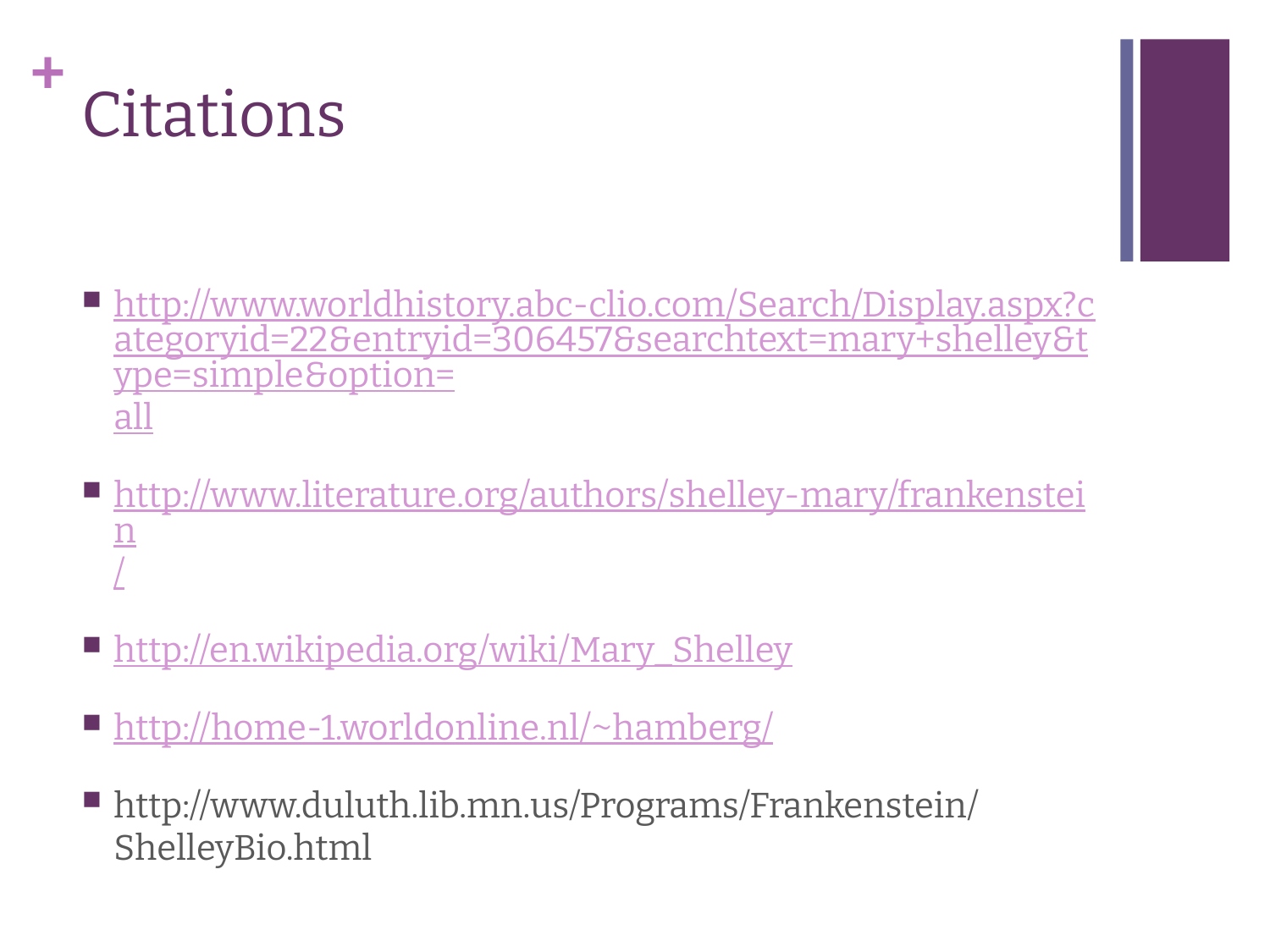

# Citations
http://www.worldhistory.abc-clio.com/Search/Display.aspx?categoryid=22&entryid=306457&searchtext=mary+shelley&type=simple&option=all
http://www.literature.org/authors/shelley-mary/frankenstein/
http://en.wikipedia.org/wiki/Mary_Shelley
http://home-1.worldonline.nl/~hamberg/
http://www.duluth.lib.mn.us/Programs/Frankenstein/ShelleyBio.html